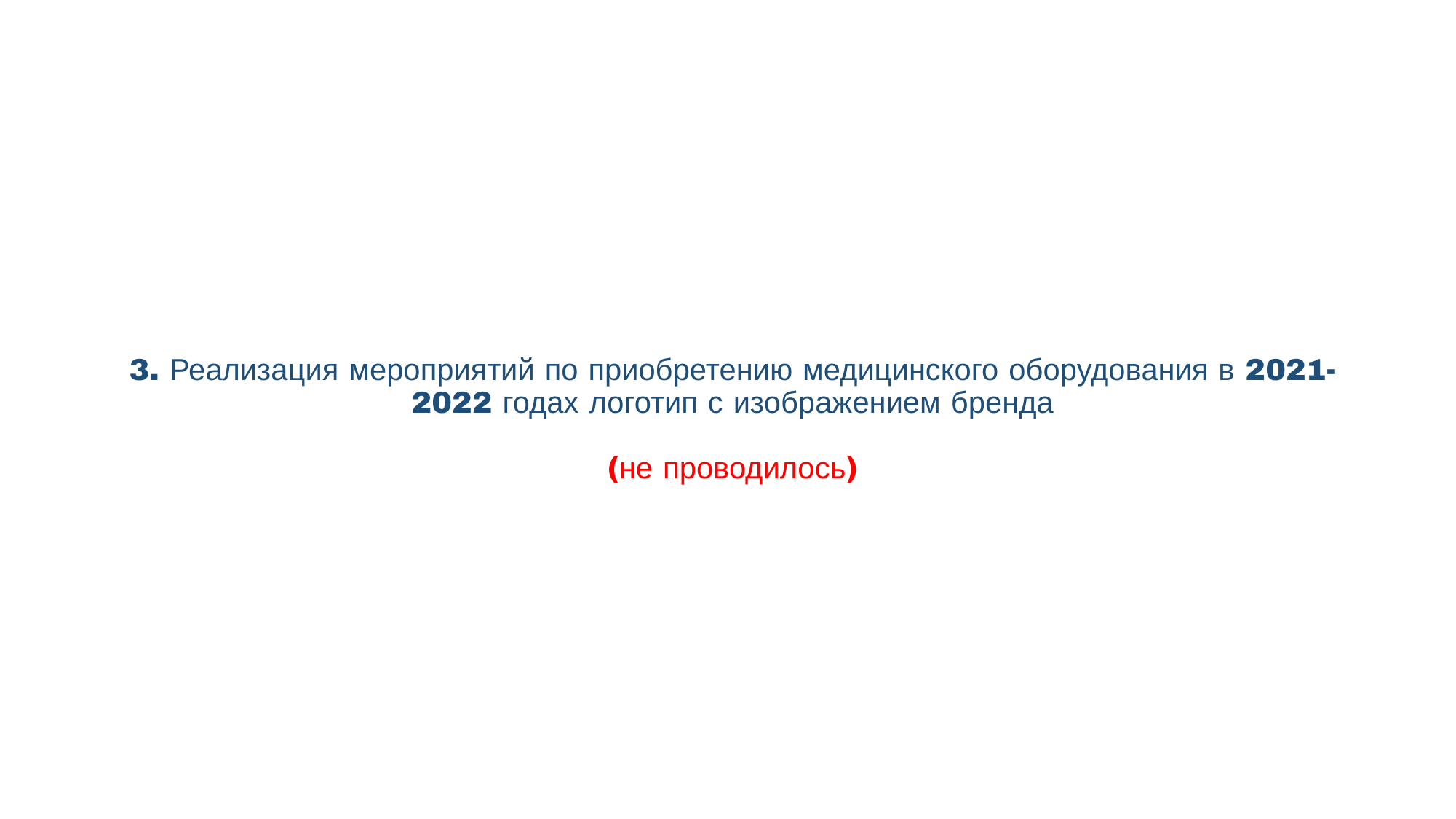

# 3. Реализация мероприятий по приобретению медицинского оборудования в 2021-2022 годах логотип с изображением бренда (не проводилось)